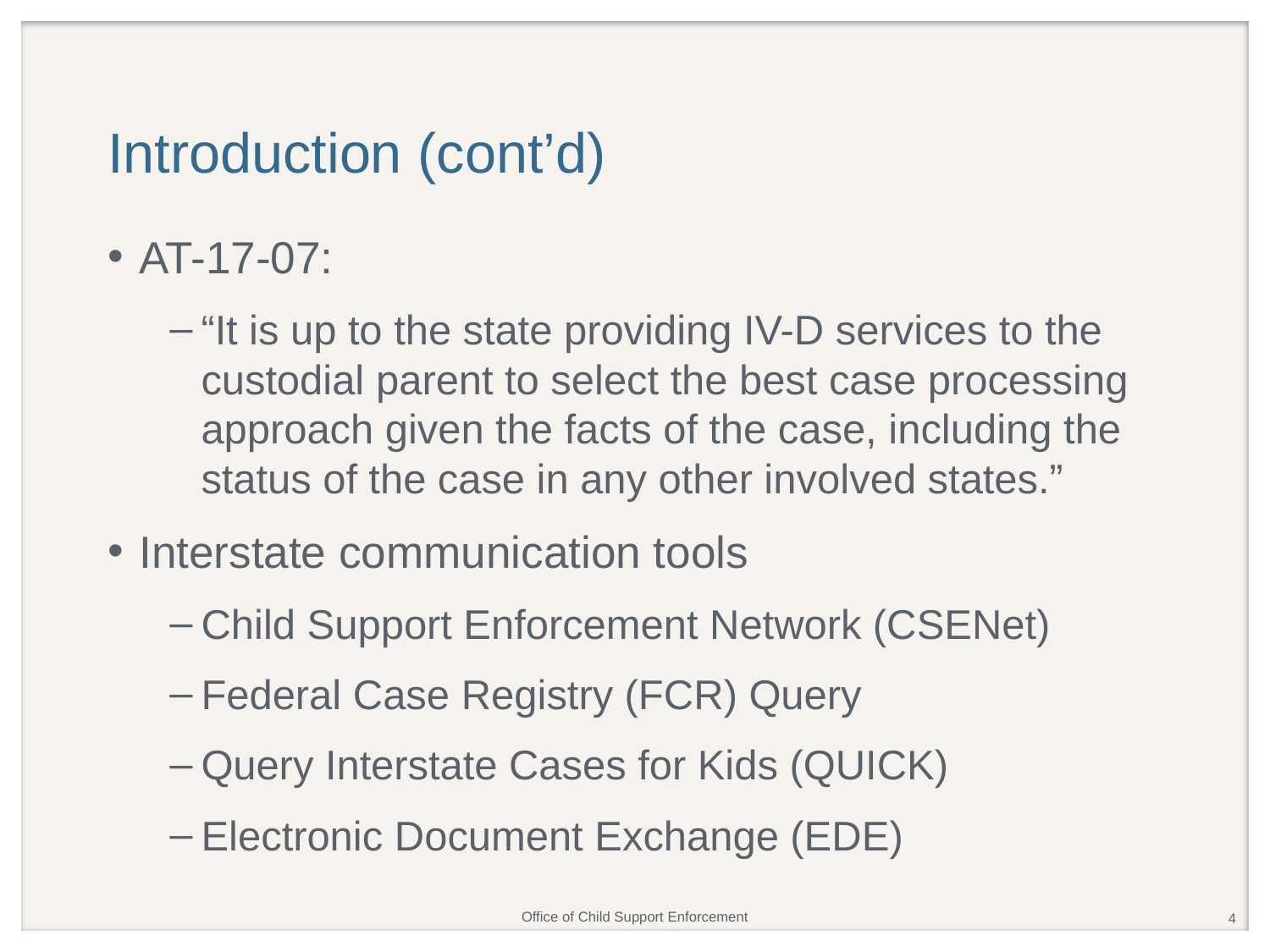

# Introduction (cont’d)
AT-17-07:
“It is up to the state providing IV-D services to the custodial parent to select the best case processing approach given the facts of the case, including the status of the case in any other involved states.”
Interstate communication tools
Child Support Enforcement Network (CSENet)
Federal Case Registry (FCR) Query
Query Interstate Cases for Kids (QUICK)
Electronic Document Exchange (EDE)
4